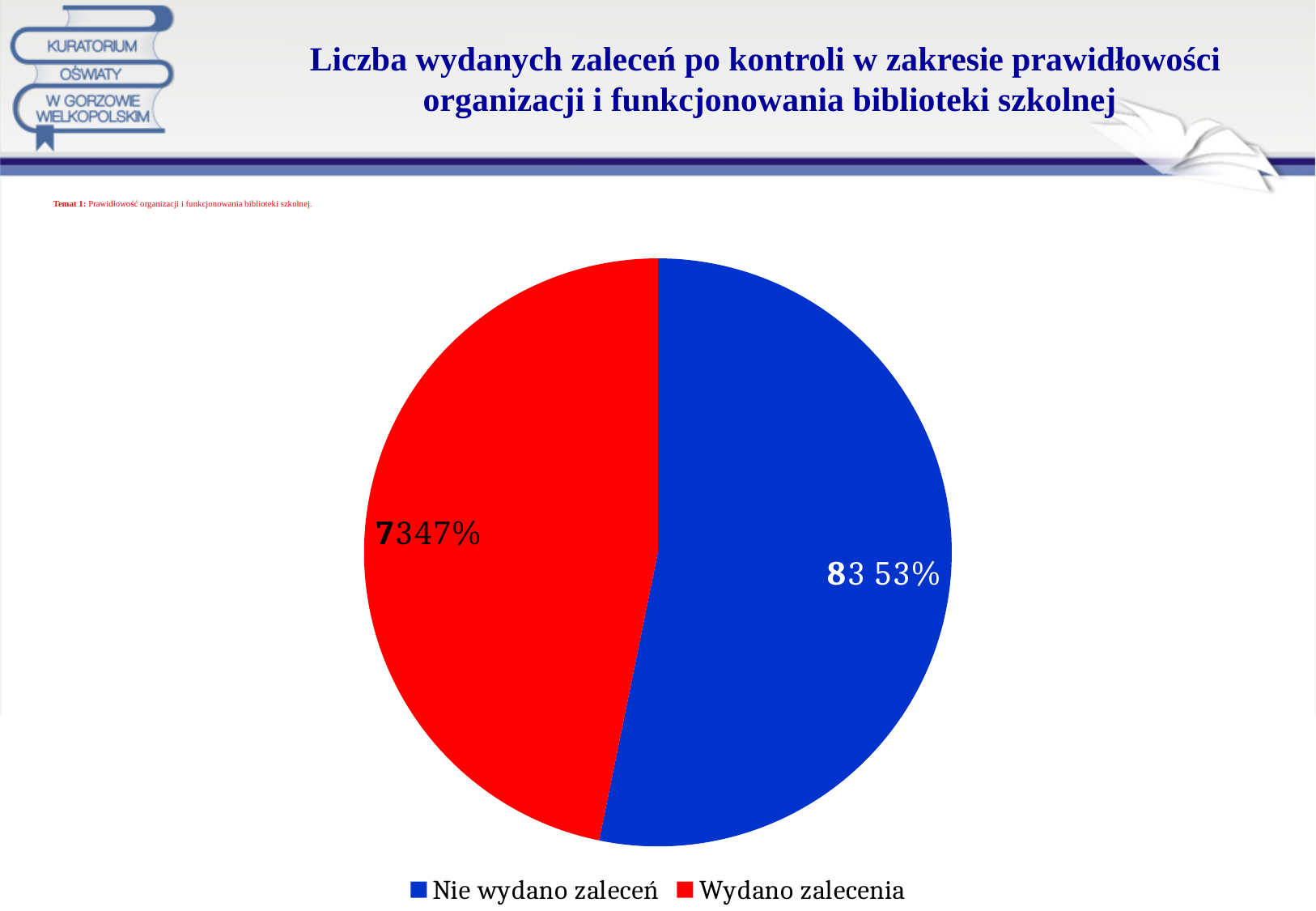

# Liczba wydanych zaleceń po kontroli w zakresie prawidłowości organizacji i funkcjonowania biblioteki szkolnej

Temat 1: Prawidłowość organizacji i funkcjonowania biblioteki szkolnej.

[unsupported chart]

11